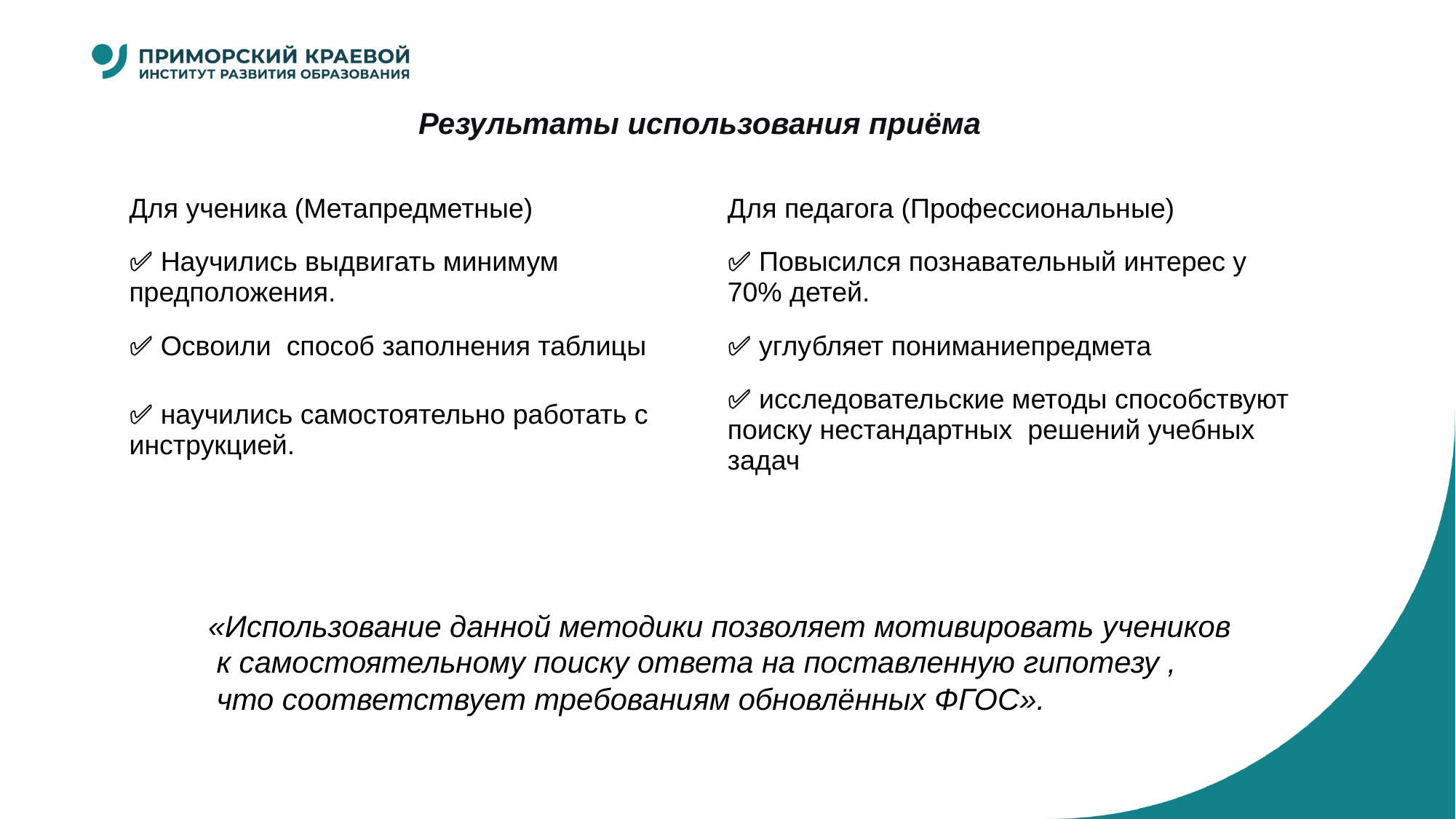

Результаты использования приёма
| Для ученика (Метапредметные) | Для педагога (Профессиональные) |
| --- | --- |
| ✅ Научились выдвигать минимум предположения. | ✅ Повысился познавательный интерес у 70% детей. |
| ✅ Освоили способ заполнения таблицы | ✅ углубляет пониманиепредмета |
| ✅ научились самостоятельно работать с инструкцией. | ✅ исследовательские методы способствуют поиску нестандартных решений учебных задач |
«Использование данной методики позволяет мотивировать учеников
 к самостоятельному поиску ответа на поставленную гипотезу ,
 что соответствует требованиям обновлённых ФГОС».